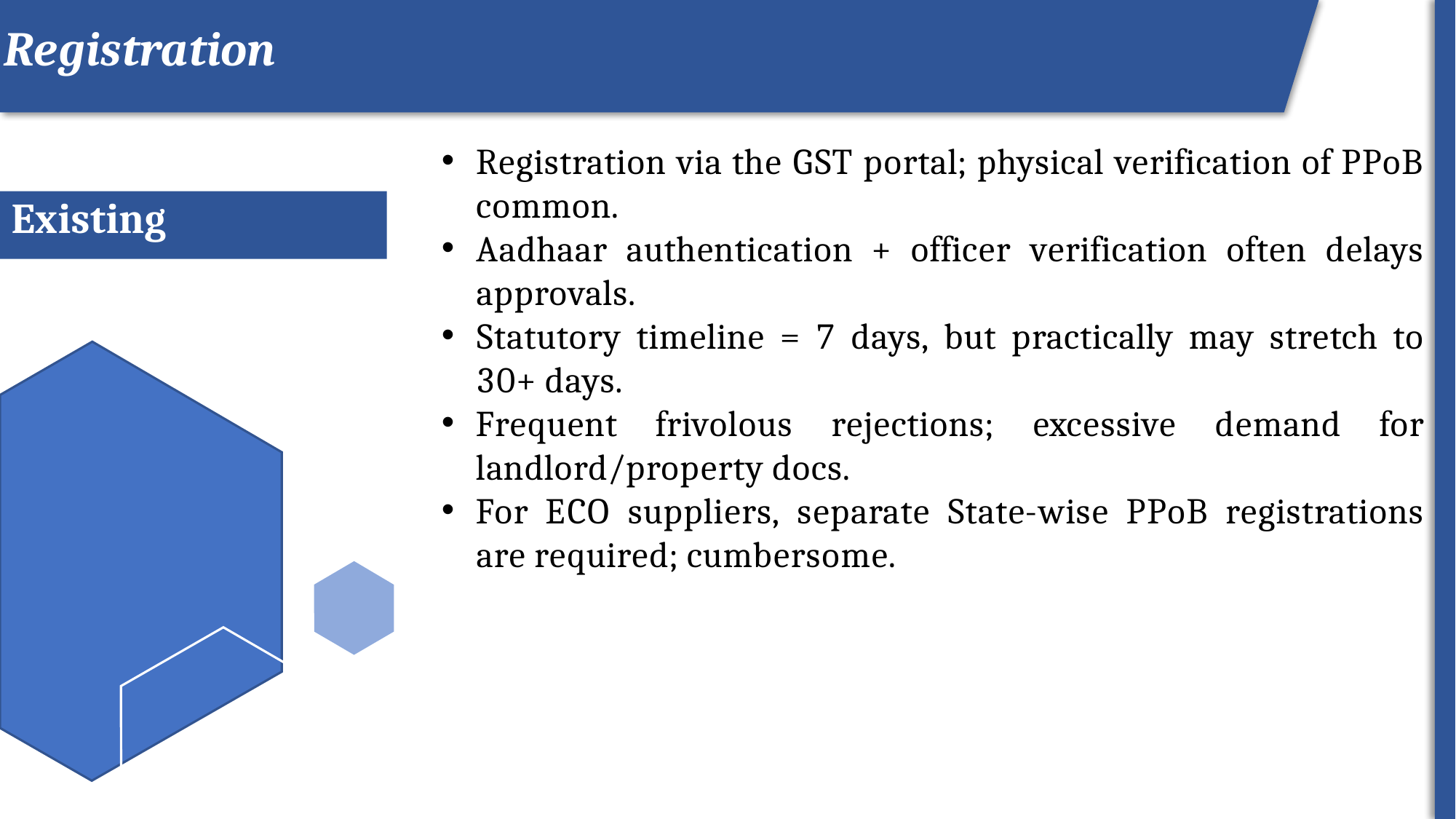

Registration
ROI
Registration via the GST portal; physical verification of PPoB common.
Aadhaar authentication + officer verification often delays approvals.
Statutory timeline = 7 days, but practically may stretch to 30+ days.
Frequent frivolous rejections; excessive demand for landlord/property docs.
For ECO suppliers, separate State-wise PPoB registrations are required; cumbersome.
# Existing
47